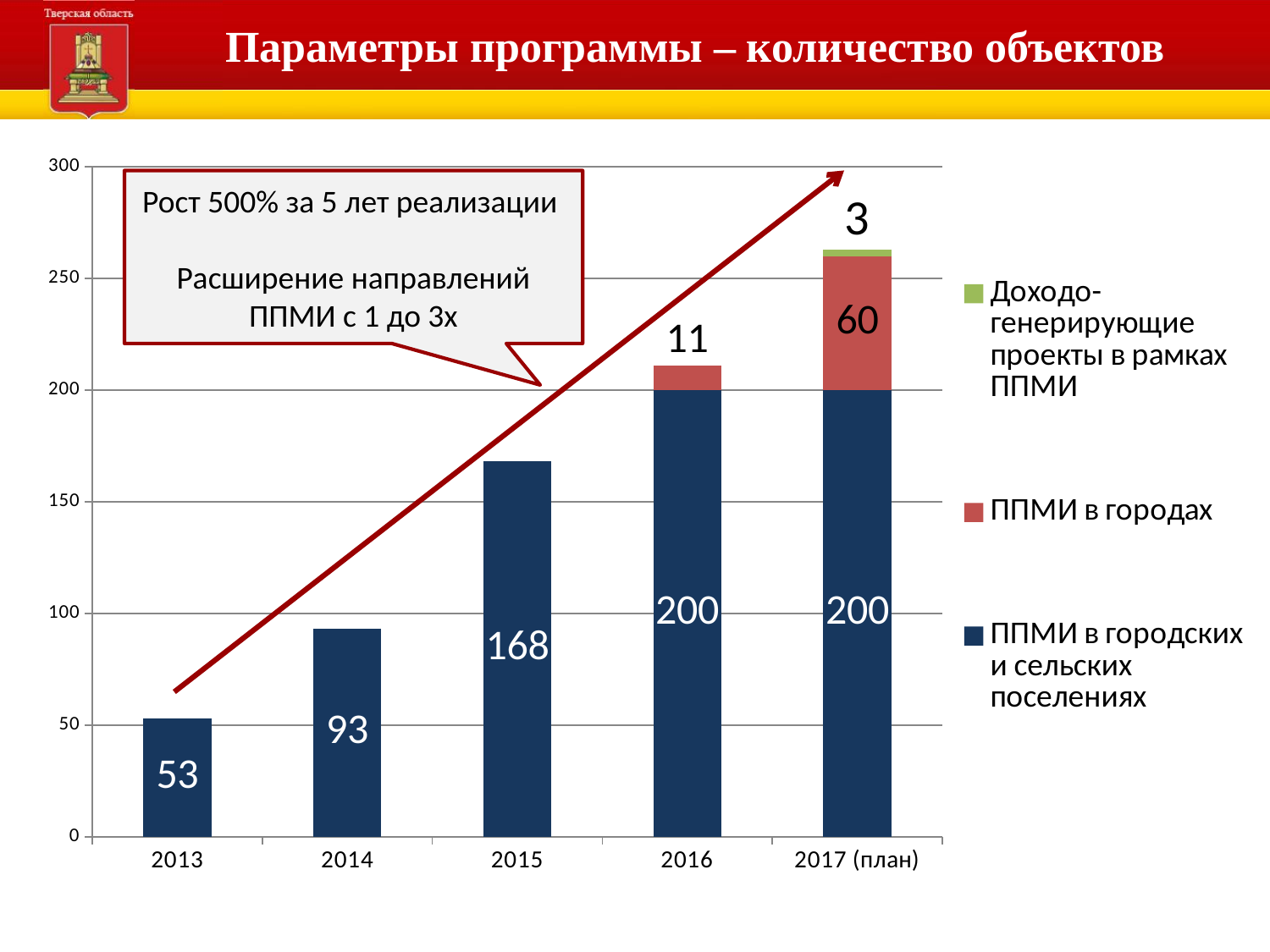

# Параметры программы – количество объектов

### Chart

| Category | ППМИ в городских и сельских поселениях | ППМИ в городах | Доходо-генерирующие проекты в рамках ППМИ |
|---|---|---|---|
| 2013 | 53.0 | None | None |
| 2014 | 93.0 | None | None |
| 2015 | 168.0 | None | None |
| 2016 | 200.0 | 11.0 | None |
| 2017 (план) | 200.0 | 60.0 | 3.0 |
Рост 500% за 5 лет реализации

Расширение направлений ППМИ с 1 до 3х